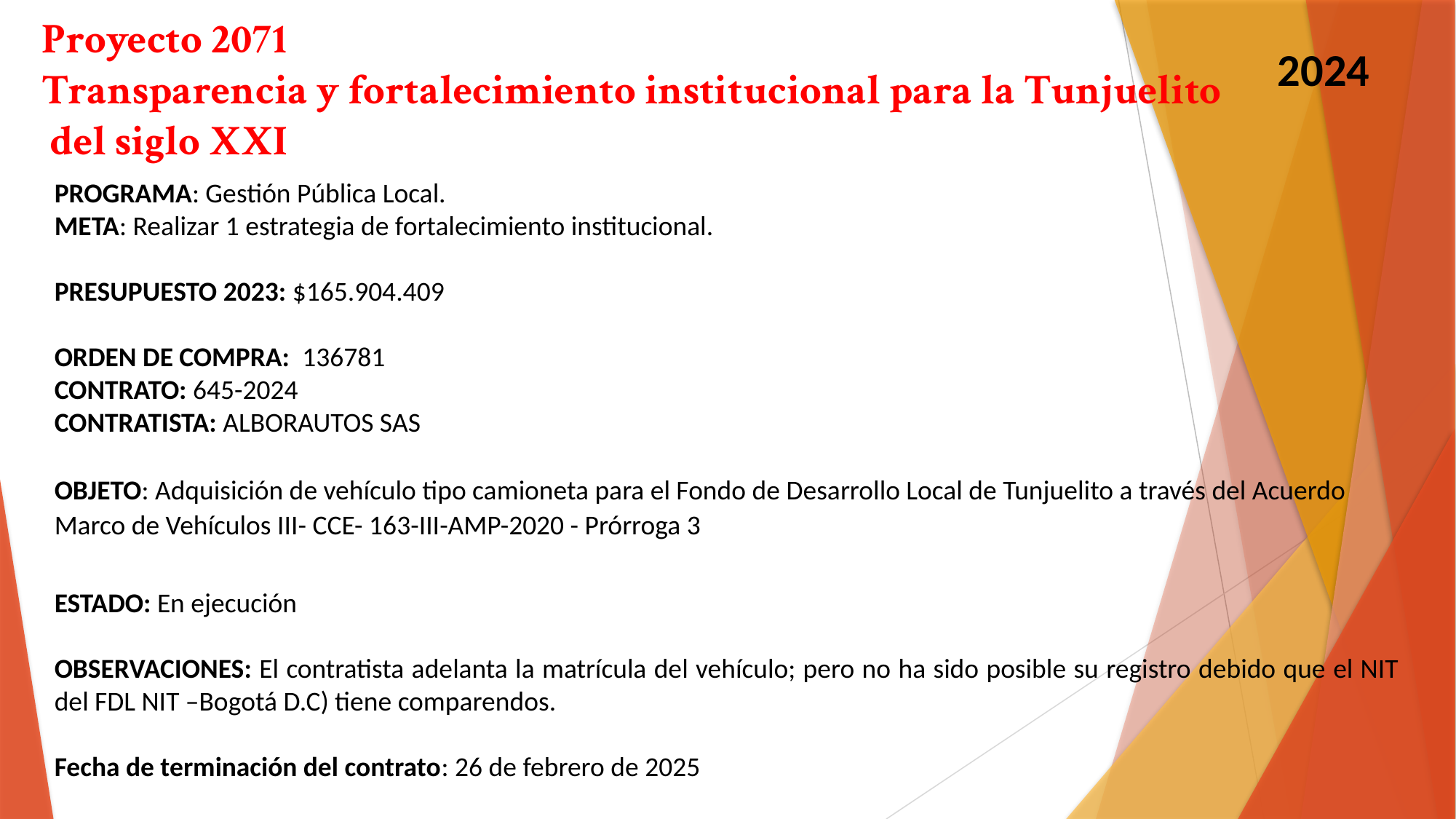

Proyecto 2071
Transparencia y fortalecimiento institucional para la Tunjuelito
 del siglo XXI
2024
PROGRAMA: Gestión Pública Local.
META: Realizar 1 estrategia de fortalecimiento institucional.

PRESUPUESTO 2023: $165.904.409

ORDEN DE COMPRA:  136781
CONTRATO: 645-2024
CONTRATISTA: ALBORAUTOS SAS

OBJETO: Adquisición de vehículo tipo camioneta para el Fondo de Desarrollo Local de Tunjuelito a través del Acuerdo Marco de Vehículos III- CCE- 163-III-AMP-2020 - Prórroga 3

ESTADO: En ejecución

OBSERVACIONES: El contratista adelanta la matrícula del vehículo; pero no ha sido posible su registro debido que el NIT del FDL NIT –Bogotá D.C) tiene comparendos.

Fecha de terminación del contrato: 26 de febrero de 2025